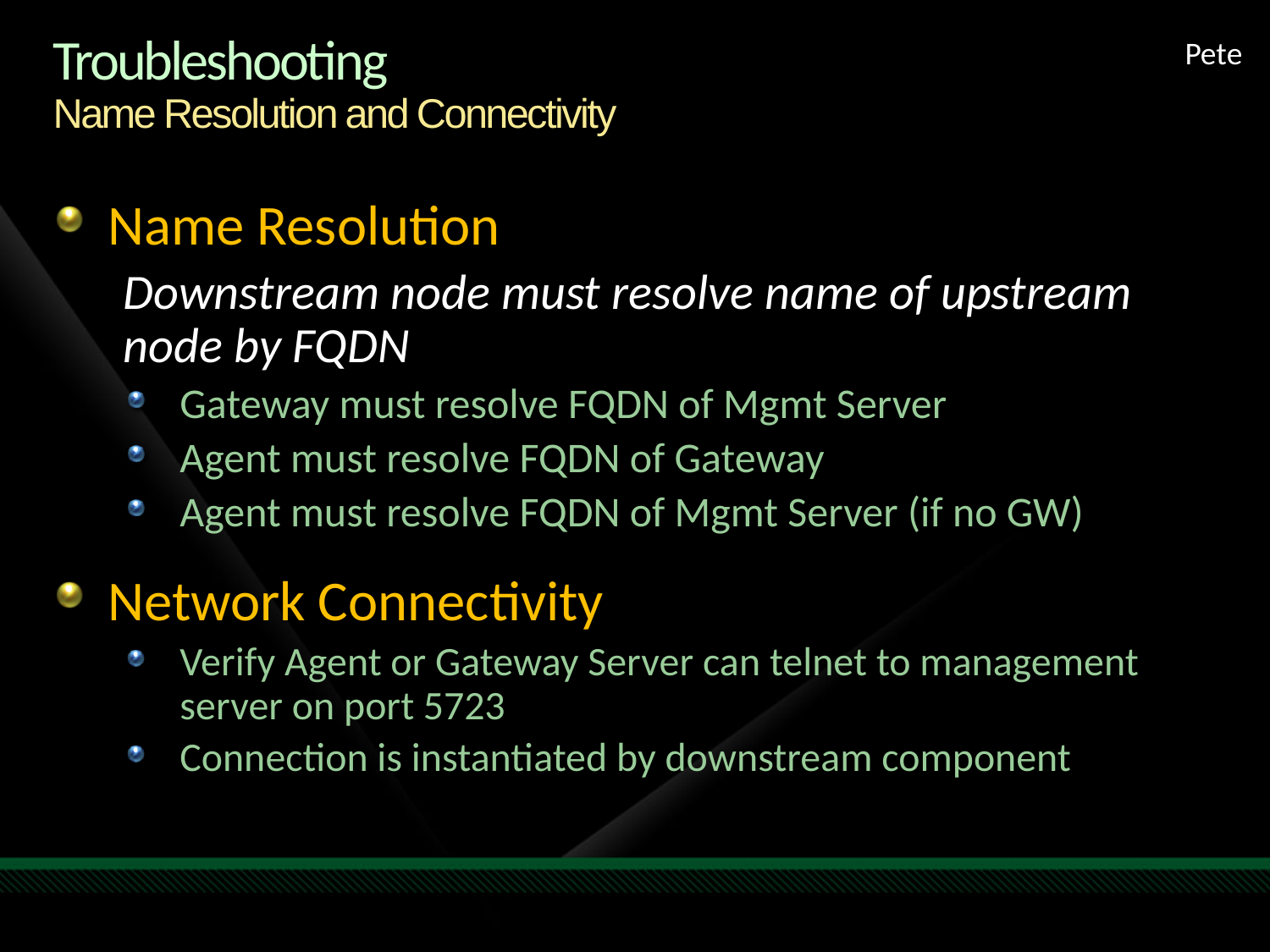

Pete
# Troubleshooting Name Resolution and Connectivity
Name Resolution
Downstream node must resolve name of upstream node by FQDN
Gateway must resolve FQDN of Mgmt Server
Agent must resolve FQDN of Gateway
Agent must resolve FQDN of Mgmt Server (if no GW)

Network Connectivity
Verify Agent or Gateway Server can telnet to management server on port 5723
Connection is instantiated by downstream component